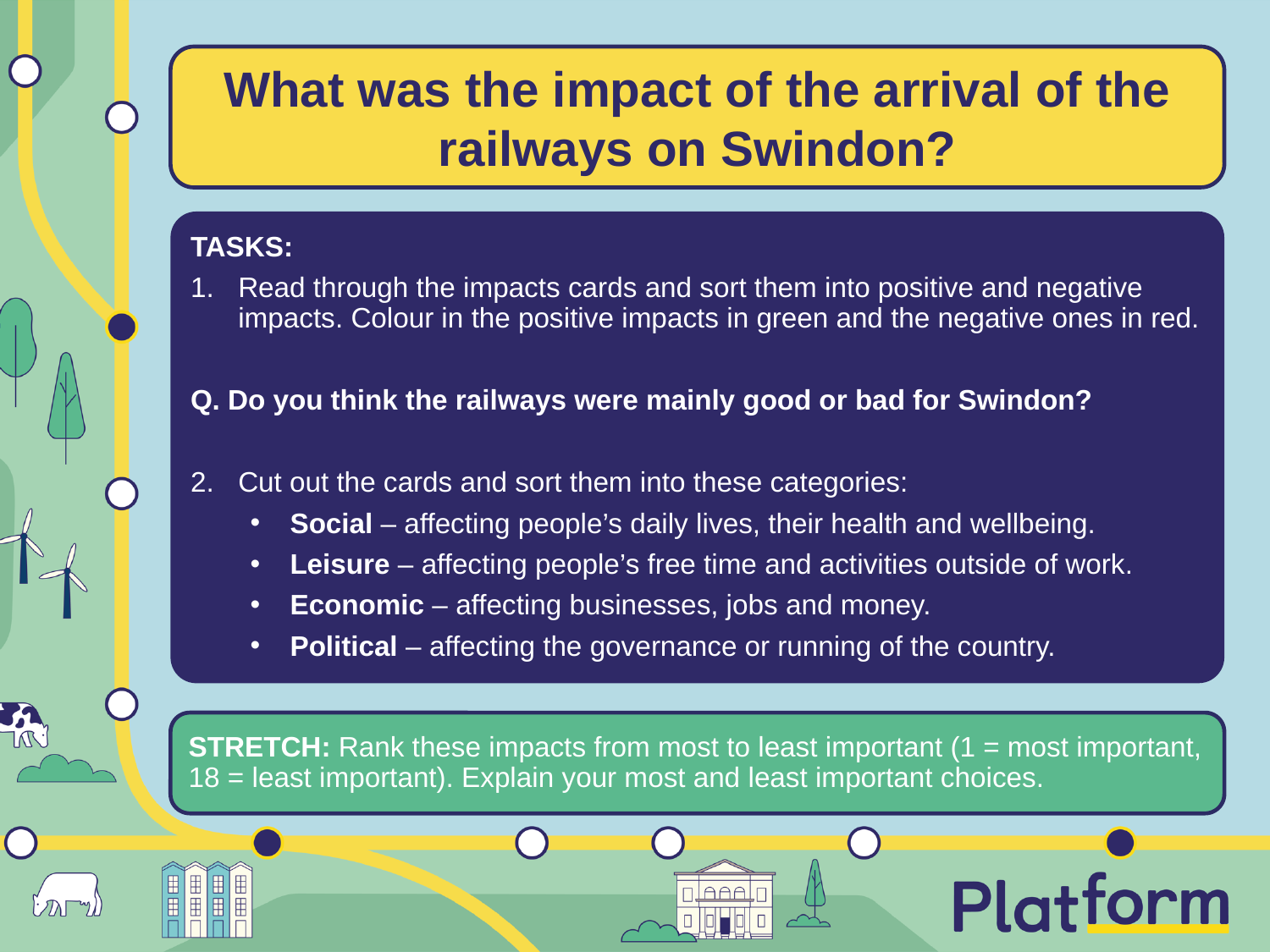

What was the impact of the arrival of the railways on Swindon?
TASKS:
Read through the impacts cards and sort them into positive and negative impacts. Colour in the positive impacts in green and the negative ones in red.

Q. Do you think the railways were mainly good or bad for Swindon?

Cut out the cards and sort them into these categories:
Social – affecting people’s daily lives, their health and wellbeing.
Leisure – affecting people’s free time and activities outside of work.
Economic – affecting businesses, jobs and money.
Political – affecting the governance or running of the country.
STRETCH: Rank these impacts from most to least important (1 = most important, 18 = least important). Explain your most and least important choices.